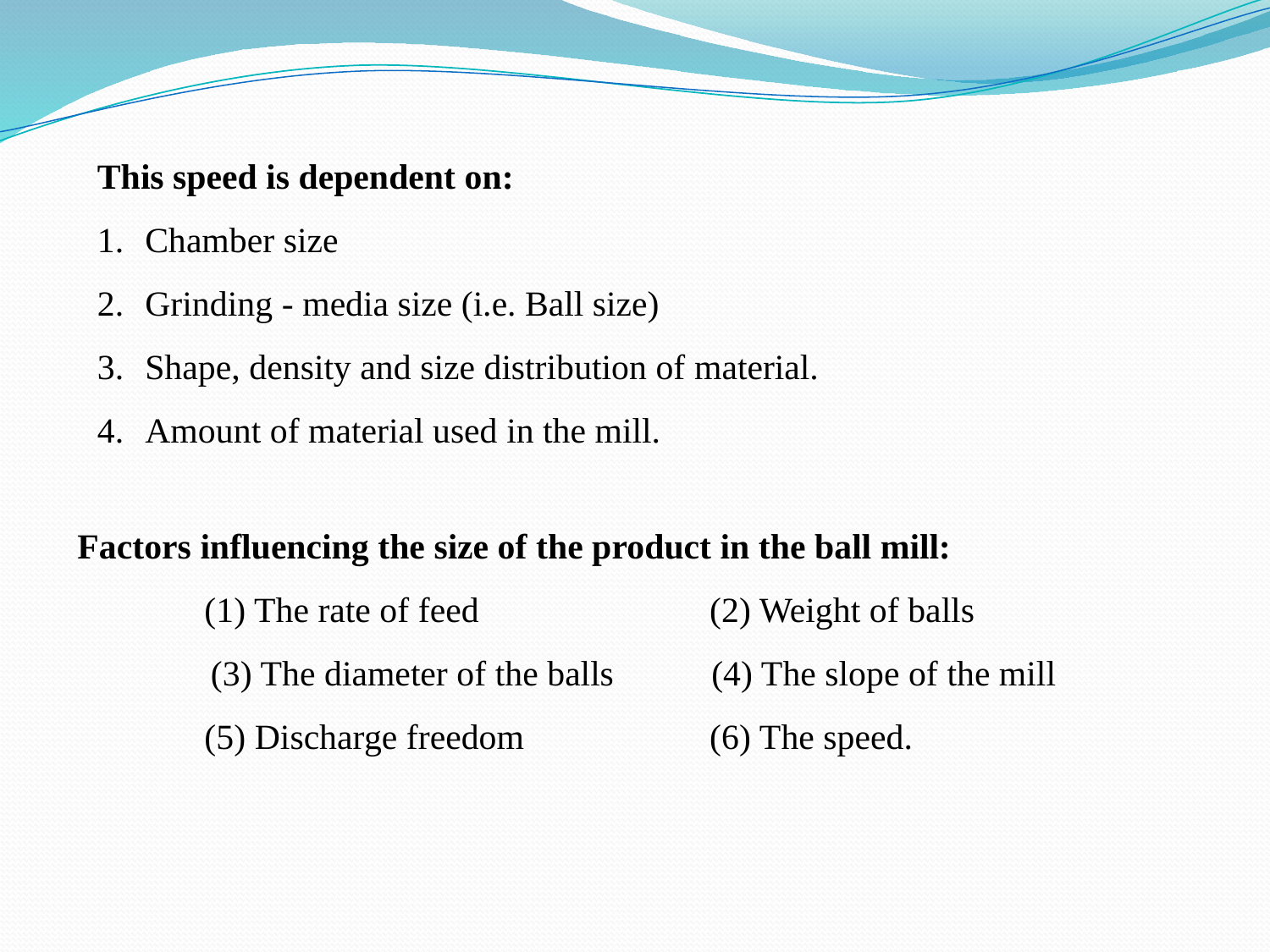

This speed is dependent on:
Chamber size
Grinding - media size (i.e. Ball size)
Shape, density and size distribution of material.
Amount of material used in the mill.

Factors influencing the size of the product in the ball mill:
	(1) The rate of feed 	              (2) Weight of balls
               (3) The diameter of the balls           (4) The slope of the mill
	(5) Discharge freedom 	              (6) The speed.